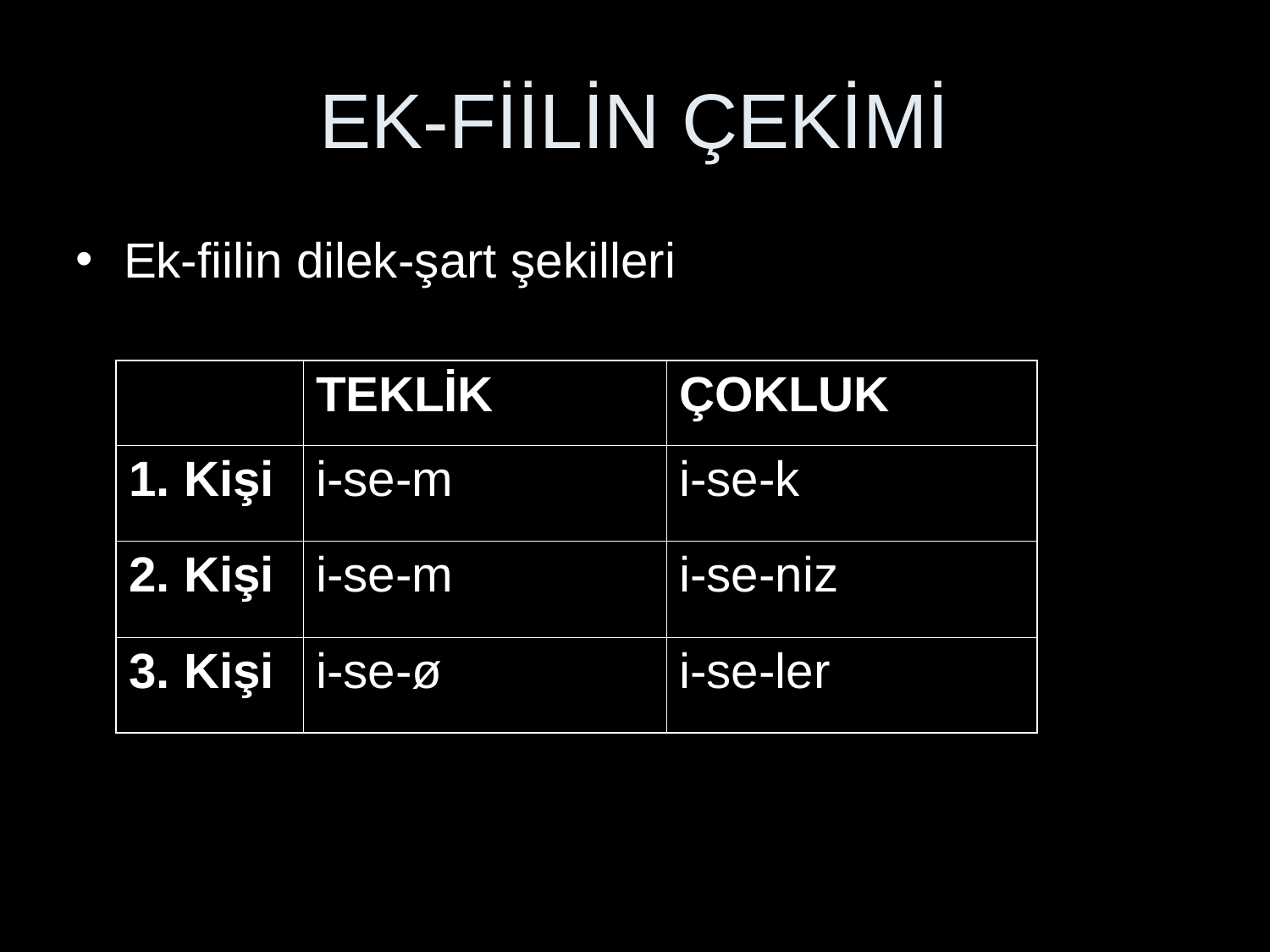

# EK-FİİLİN ÇEKİMİ
Ek-fiilin dilek-şart şekilleri

|  | TEKLİK | ÇOKLUK |
| --- | --- | --- |
| 1. Kişi | i-se-m | i-se-k |
| 2. Kişi | i-se-m | i-se-niz |
| 3. Kişi | i-se-ø | i-se-ler |